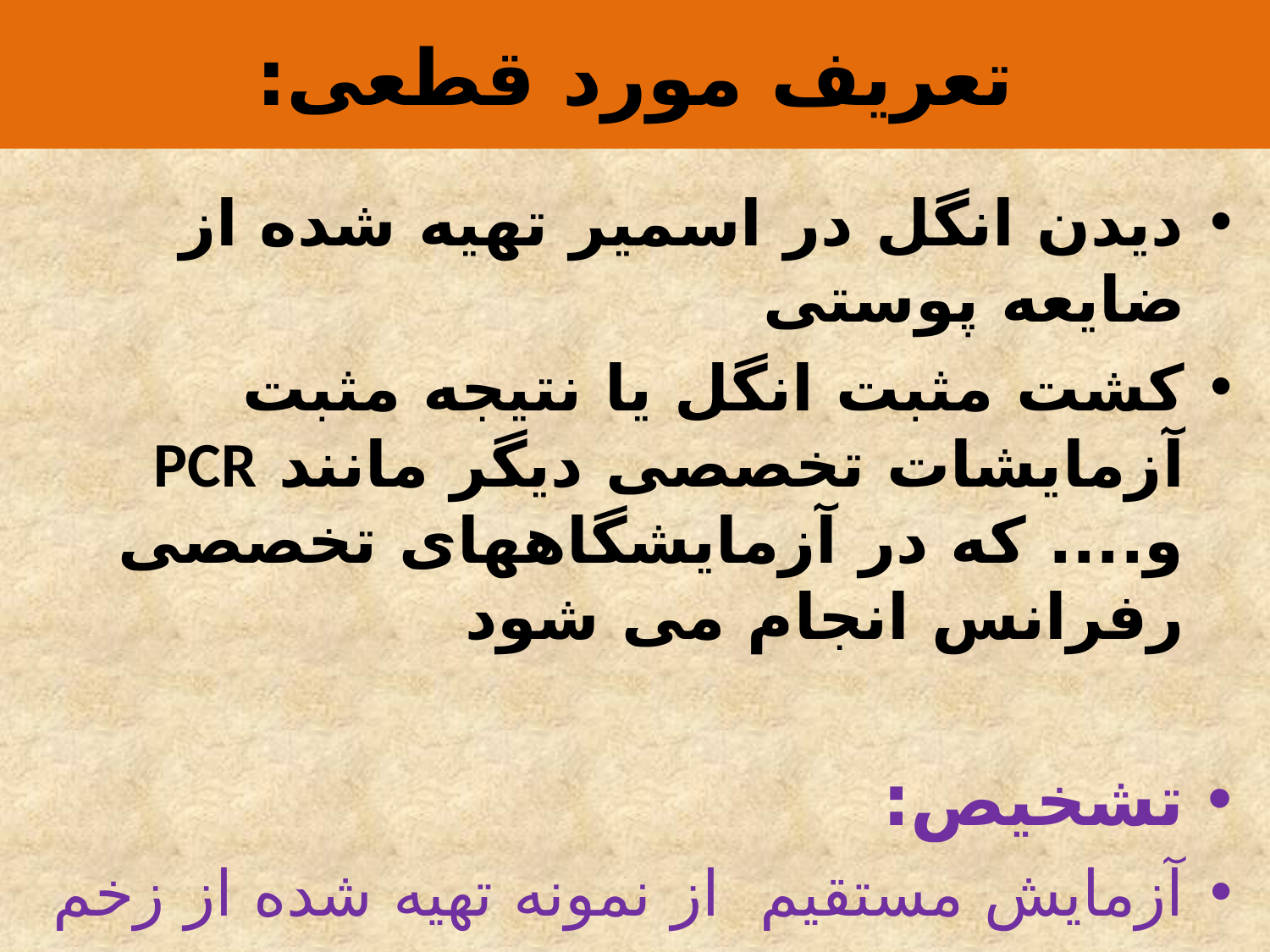

# تعريف مورد قطعی:
دیدن انگل در اسمیر تهیه شده از ضایعه پوستی
كشت مثبت انگل یا نتیجه مثبت آزمایشات تخصصی دیگر مانند PCR و.... كه در آزمایشگاه‏های تخصصی رفرانس انجام می شود

تشخیص:
آزمایش مستقیم  از نمونه تهیه شده از زخم